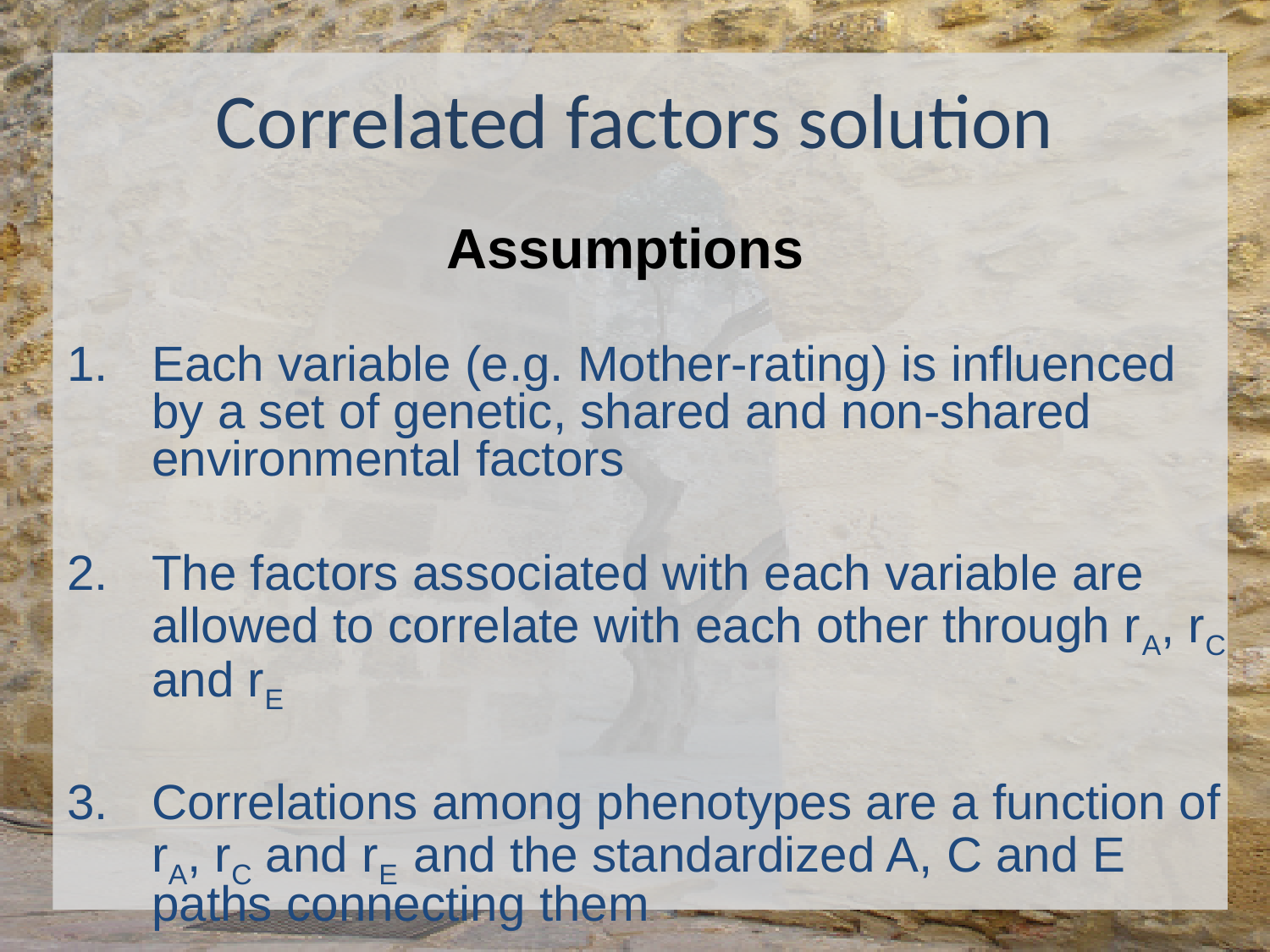

# Correlated factors solution

Assumptions
Each variable (e.g. Mother-rating) is influenced by a set of genetic, shared and non-shared environmental factors

2. 	The factors associated with each variable are allowed to correlate with each other through rA, rC and rE

3. 	Correlations among phenotypes are a function of  rA, rC and rE  and the standardized A, C and E paths connecting them